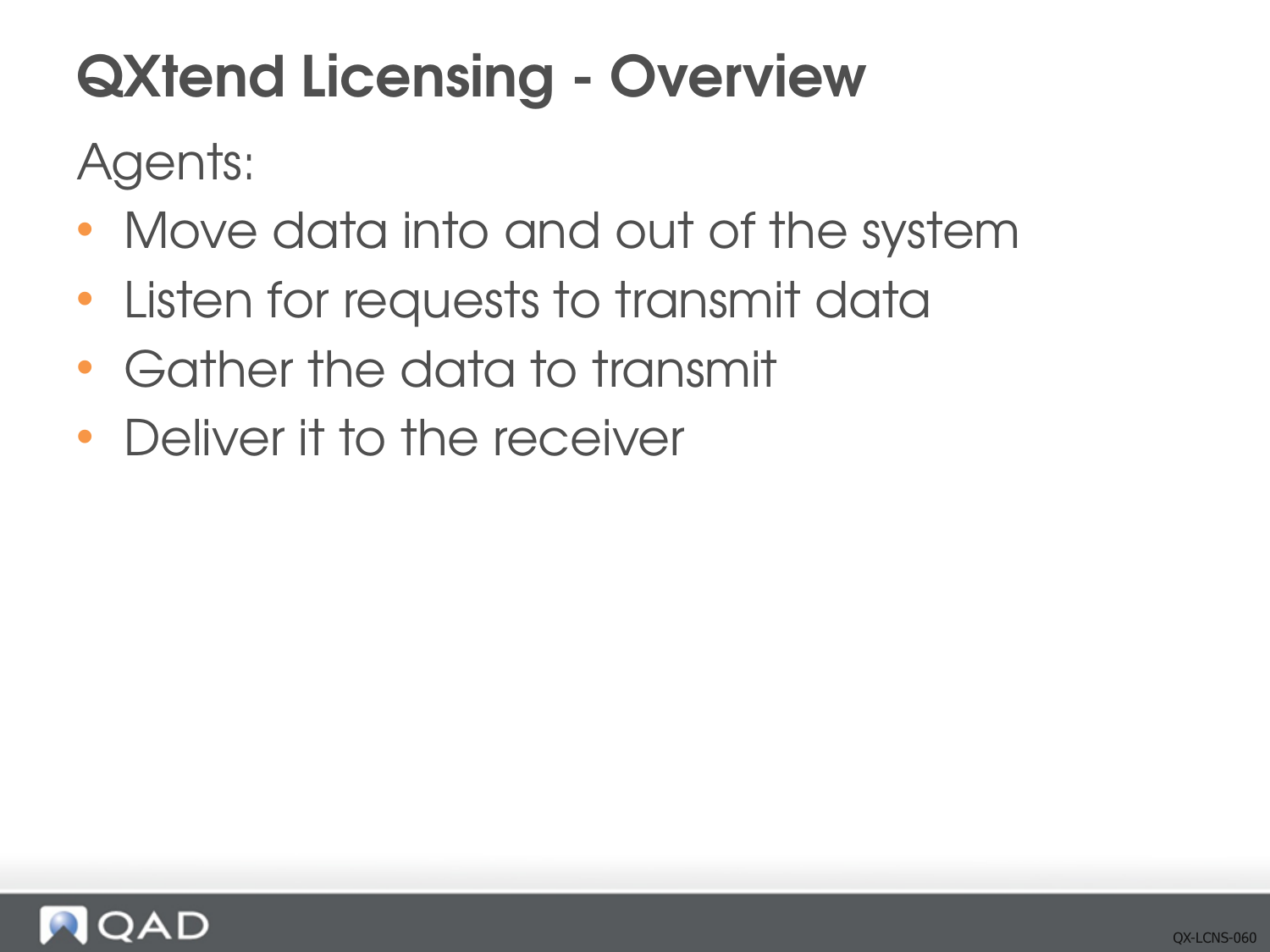

# QXtend Licensing - Overview
Agents:
Move data into and out of the system
Listen for requests to transmit data
Gather the data to transmit
Deliver it to the receiver
QX-LCNS-060